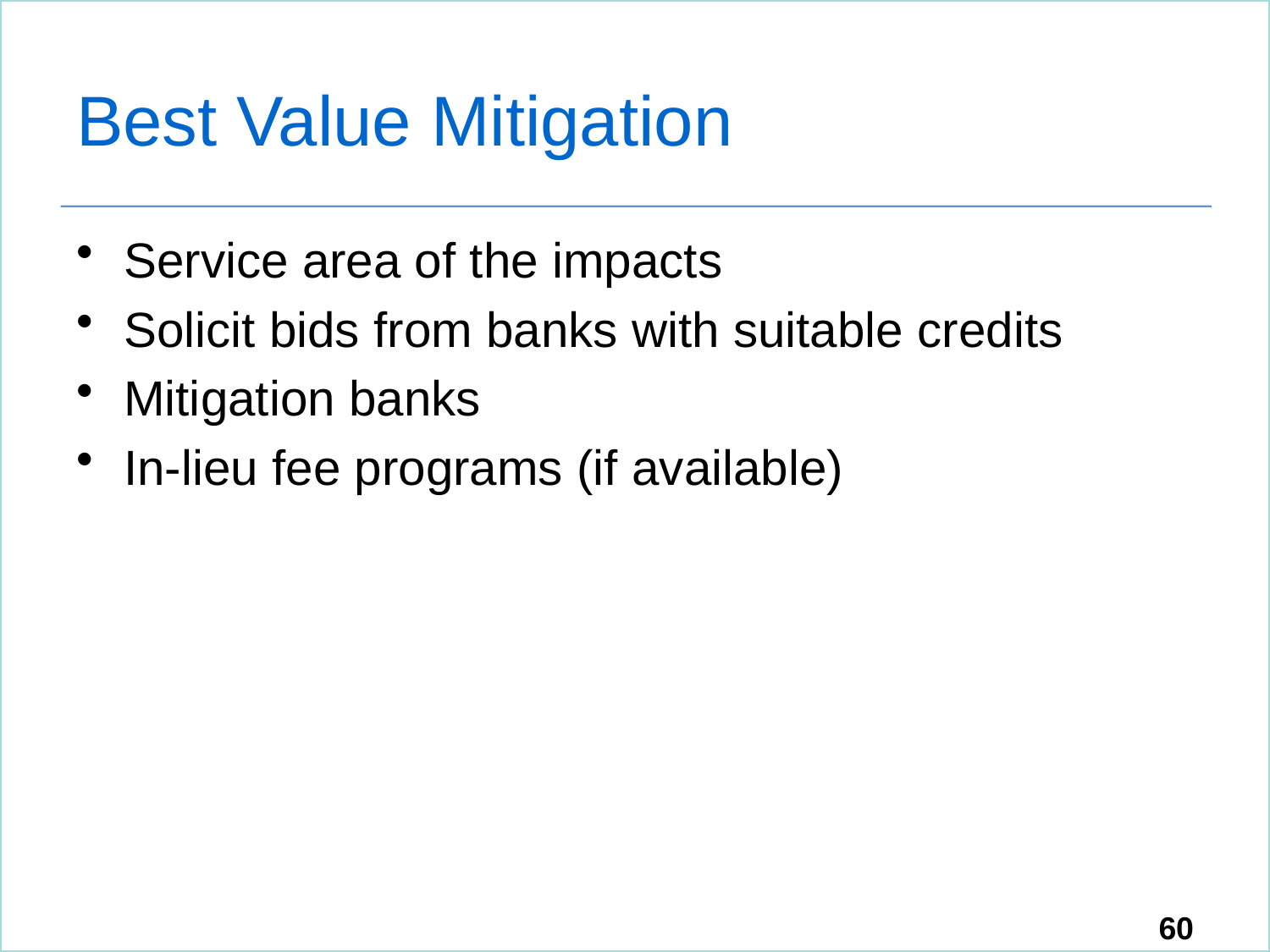

# Best Value Mitigation
Service area of the impacts
Solicit bids from banks with suitable credits
Mitigation banks
In-lieu fee programs (if available)

60